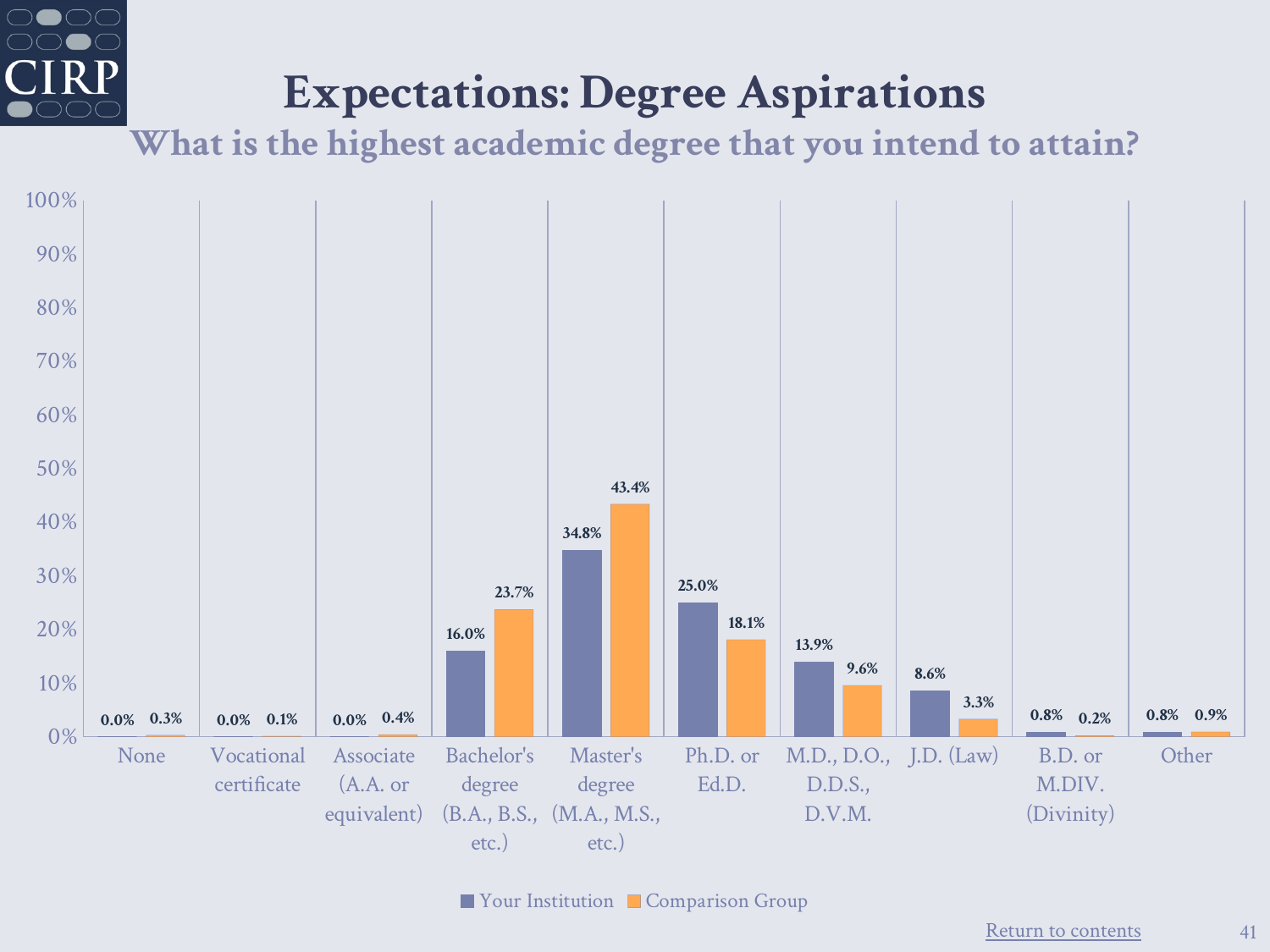

# Expectations: Degree Aspirations What is the highest academic degree that you intend to attain?

### Chart

| Category | Your Institution | Comparison Group |
|---|---|---|
| None | 0.0 | 0.003 |
| Vocational certificate | 0.0 | 0.001 |
| Associate (A.A. or equivalent) | 0.0 | 0.004 |
| Bachelor's degree (B.A., B.S., etc.) | 0.16 | 0.237 |
| Master's degree (M.A., M.S., etc.) | 0.348 | 0.434 |
| Ph.D. or Ed.D. | 0.25 | 0.181 |
| M.D., D.O., D.D.S., D.V.M. | 0.139 | 0.096 |
| J.D. (Law) | 0.086 | 0.033 |
| B.D. or M.DIV. (Divinity) | 0.008 | 0.002 |
| Other | 0.008 | 0.009 |
41